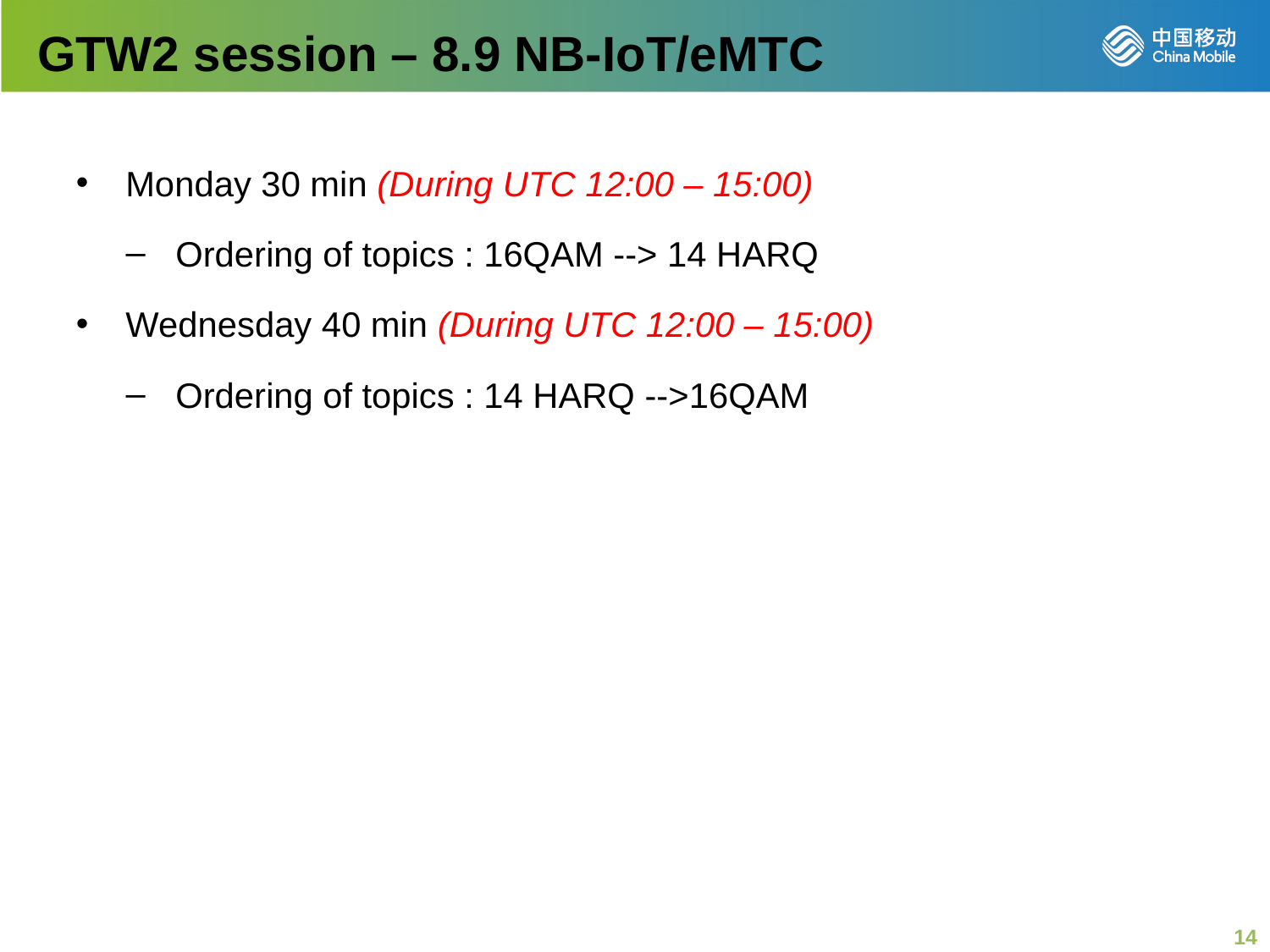

GTW2 session – 8.9 NB-IoT/eMTC
Monday 30 min (During UTC 12:00 – 15:00)
Ordering of topics : 16QAM --> 14 HARQ
Wednesday 40 min (During UTC 12:00 – 15:00)
Ordering of topics : 14 HARQ -->16QAM